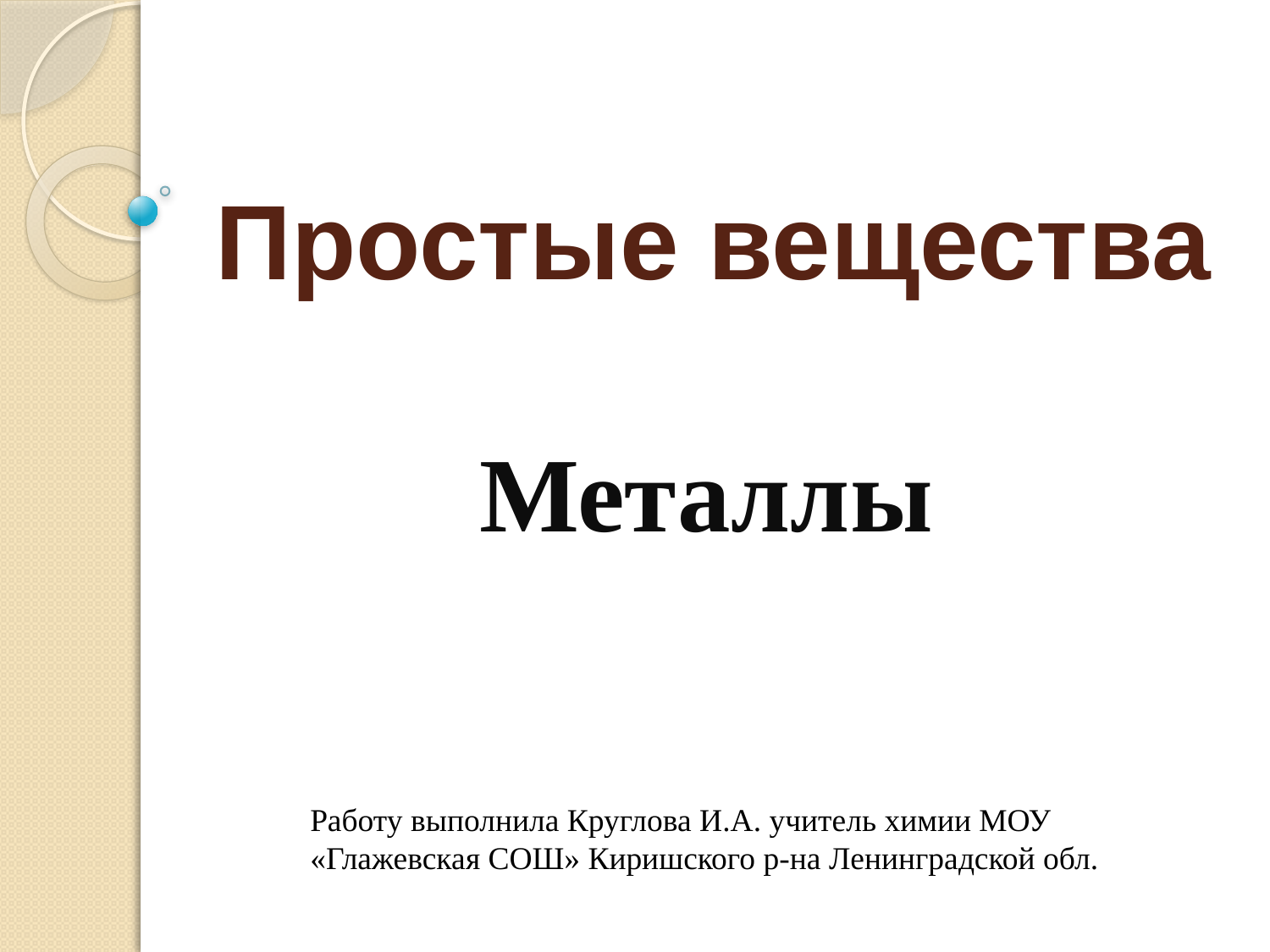

# Простые вещества
Металлы
Работу выполнила Круглова И.А. учитель химии МОУ «Глажевская СОШ» Киришского р-на Ленинградской обл.